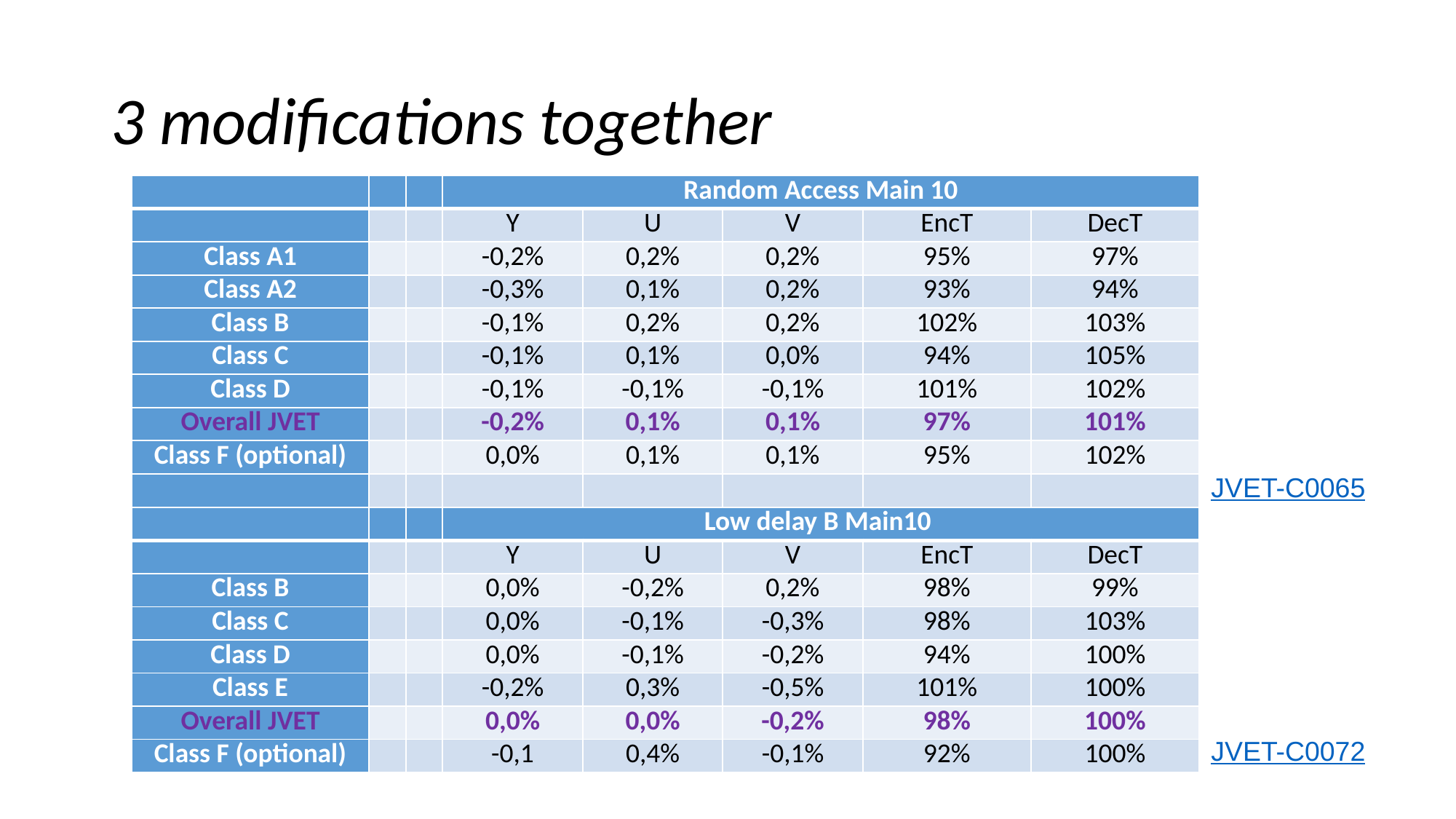

# 3 modifications together
|  |  |  | Random Access Main 10 |  |  |  |  |
| --- | --- | --- | --- | --- | --- | --- | --- |
|  |  |  | Y | U | V | EncT | DecT |
| Class A1 |  |  | -0,2% | 0,2% | 0,2% | 95% | 97% |
| Class A2 |  |  | -0,3% | 0,1% | 0,2% | 93% | 94% |
| Class B |  |  | -0,1% | 0,2% | 0,2% | 102% | 103% |
| Class C |  |  | -0,1% | 0,1% | 0,0% | 94% | 105% |
| Class D |  |  | -0,1% | -0,1% | -0,1% | 101% | 102% |
| Overall JVET |  |  | -0,2% | 0,1% | 0,1% | 97% | 101% |
| Class F (optional) |  |  | 0,0% | 0,1% | 0,1% | 95% | 102% |
|  |  |  |  |  |  |  |  |
|  |  |  | Low delay B Main10 |  |  |  |  |
|  |  |  | Y | U | V | EncT | DecT |
| Class B |  |  | 0,0% | -0,2% | 0,2% | 98% | 99% |
| Class C |  |  | 0,0% | -0,1% | -0,3% | 98% | 103% |
| Class D |  |  | 0,0% | -0,1% | -0,2% | 94% | 100% |
| Class E |  |  | -0,2% | 0,3% | -0,5% | 101% | 100% |
| Overall JVET |  |  | 0,0% | 0,0% | -0,2% | 98% | 100% |
| Class F (optional) |  |  | -0,1 | 0,4% | -0,1% | 92% | 100% |
JVET-C0065
|  |  |  | Low delay B Main10 |  |  |  |  |
| --- | --- | --- | --- | --- | --- | --- | --- |
|  |  |  | Y | U | V | EncT | DecT |
| Class B |  |  | 0,0% | -0,2% | 0,2% | 98% | 99% |
| Class C |  |  | 0,0% | -0,1% | -0,3% | 98% | 103% |
| Class D |  |  | 0,0% | -0,1% | -0,2% | 94% | 100% |
| Class E |  |  | -0,2% | 0,3% | -0,5% | 101% | 100% |
| Overall JVET |  |  | 0,0% | 0,0% | -0,2% | 98% | 100% |
| Class F (optional) |  |  | -0,1 | 0,4% | -0,1% | 92% | 100% |
JVET-C0072